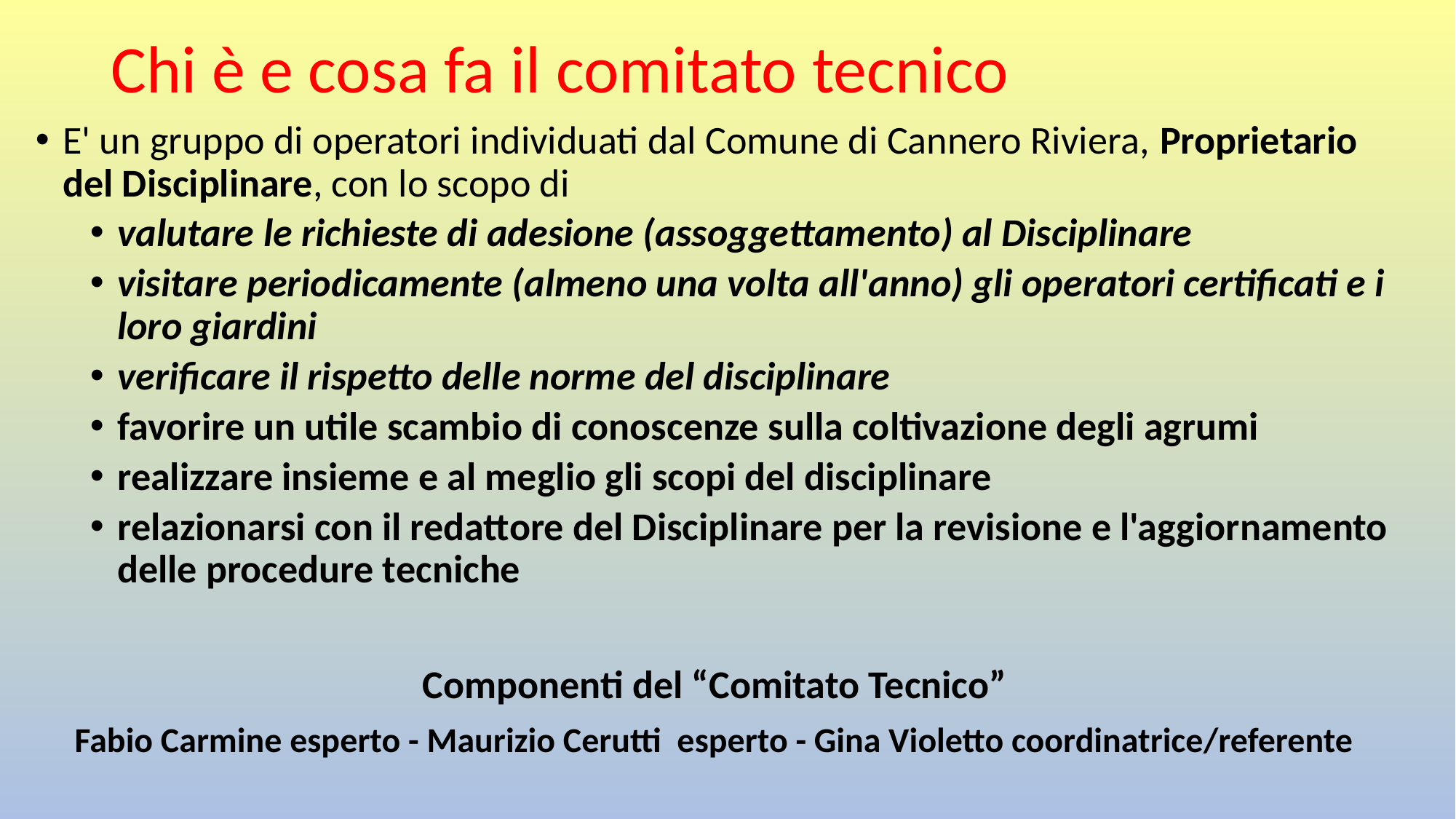

# Chi è e cosa fa il comitato tecnico
E' un gruppo di operatori individuati dal Comune di Cannero Riviera, Proprietario del Disciplinare, con lo scopo di
valutare le richieste di adesione (assoggettamento) al Disciplinare
visitare periodicamente (almeno una volta all'anno) gli operatori certificati e i loro giardini
verificare il rispetto delle norme del disciplinare
favorire un utile scambio di conoscenze sulla coltivazione degli agrumi
realizzare insieme e al meglio gli scopi del disciplinare
relazionarsi con il redattore del Disciplinare per la revisione e l'aggiornamento delle procedure tecniche

Componenti del “Comitato Tecnico”
Fabio Carmine esperto - Maurizio Cerutti  esperto - Gina Violetto coordinatrice/referente